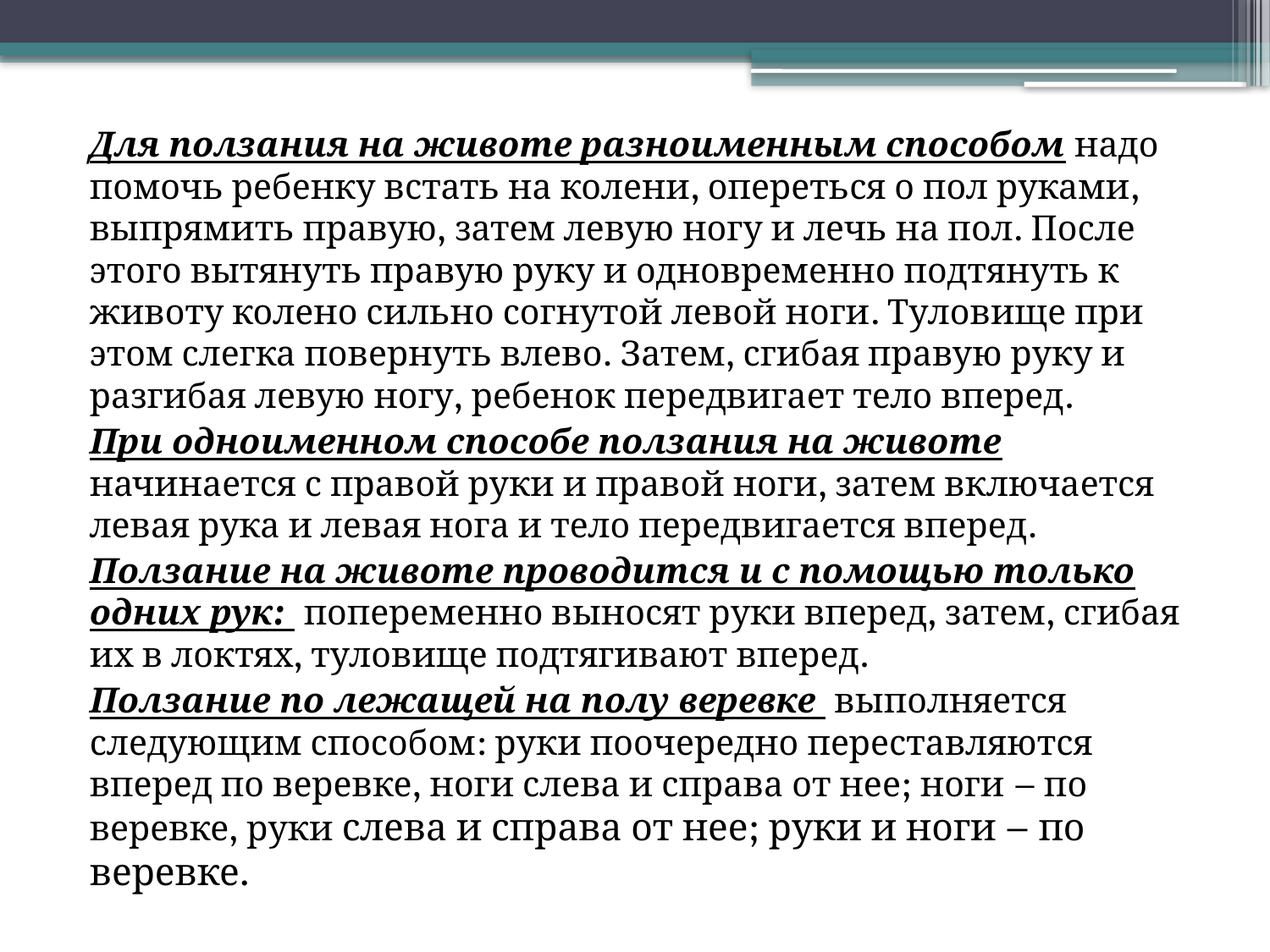

Для ползания на животе разноименным способом надо помочь ребенку встать на колени, опереться о пол руками, выпрямить правую, затем левую ногу и лечь на пол. После этого вытянуть правую руку и одновременно подтянуть к животу колено сильно согнутой левой ноги. Туловище при этом слегка повернуть влево. Затем, сгибая правую руку и разгибая левую ногу, ребенок передвигает тело вперед.
При одноименном способе ползания на животе   начинается с правой руки и правой ноги, затем включается левая рука и левая нога и тело передвигается вперед.
Ползание на животе проводится и с помощью только одних рук:  попеременно выносят руки вперед, затем, сгибая их в локтях, туловище подтягивают вперед.
Ползание по лежащей на полу веревке  выполняется следующим способом: руки поочередно переставляются вперед по веревке, ноги слева и справа от нее; ноги – по веревке, руки слева и справа от нее; руки и ноги – по веревке.